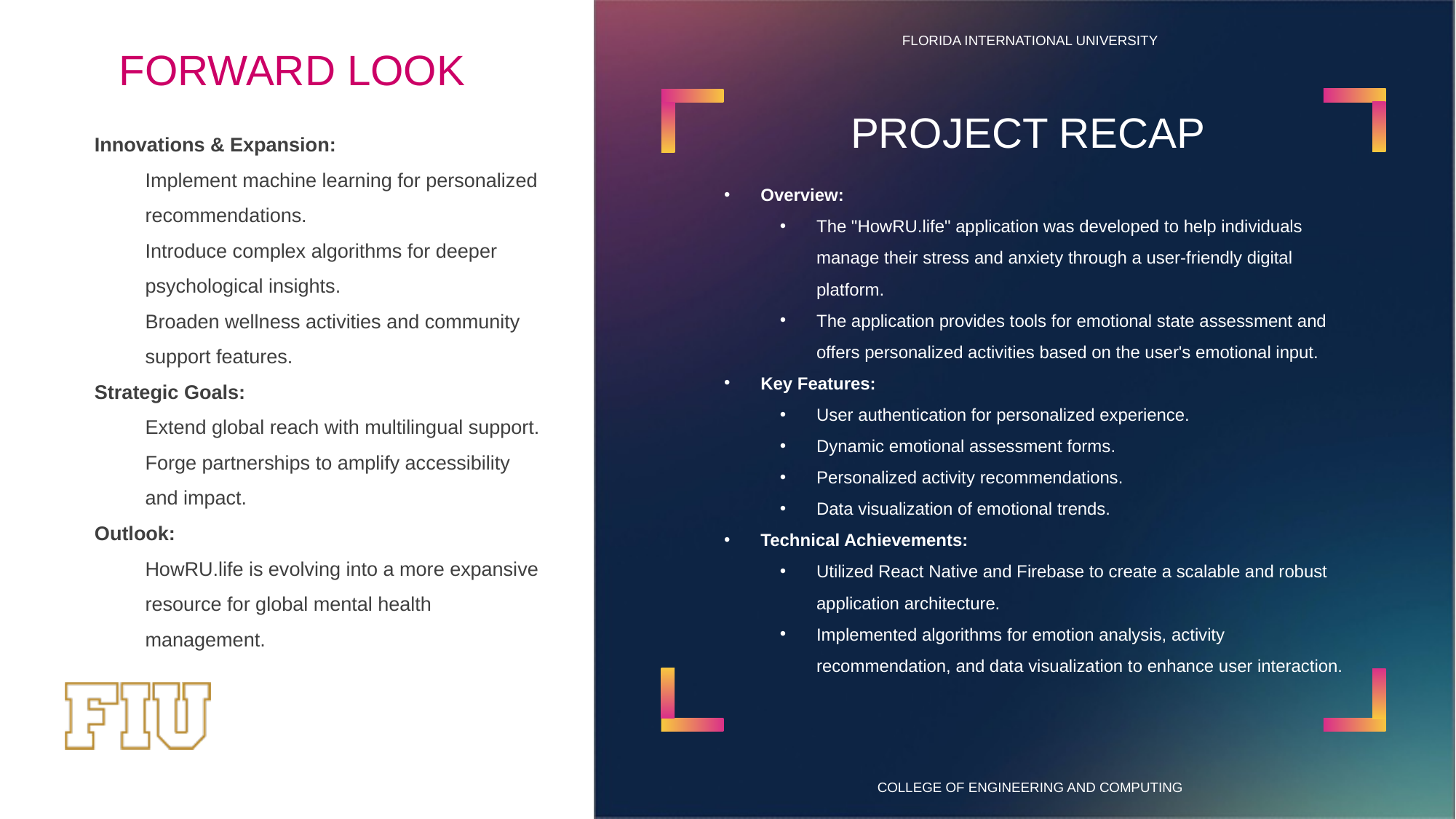

# FORWARD LOOK
PROJECT RECAP
Innovations & Expansion:
Implement machine learning for personalized recommendations.
Introduce complex algorithms for deeper psychological insights.
Broaden wellness activities and community support features.
Strategic Goals:
Extend global reach with multilingual support.
Forge partnerships to amplify accessibility and impact.
Outlook:
HowRU.life is evolving into a more expansive resource for global mental health management.
Overview:
The "HowRU.life" application was developed to help individuals manage their stress and anxiety through a user-friendly digital platform.
The application provides tools for emotional state assessment and offers personalized activities based on the user's emotional input.
Key Features:
User authentication for personalized experience.
Dynamic emotional assessment forms.
Personalized activity recommendations.
Data visualization of emotional trends.
Technical Achievements:
Utilized React Native and Firebase to create a scalable and robust application architecture.
Implemented algorithms for emotion analysis, activity recommendation, and data visualization to enhance user interaction.